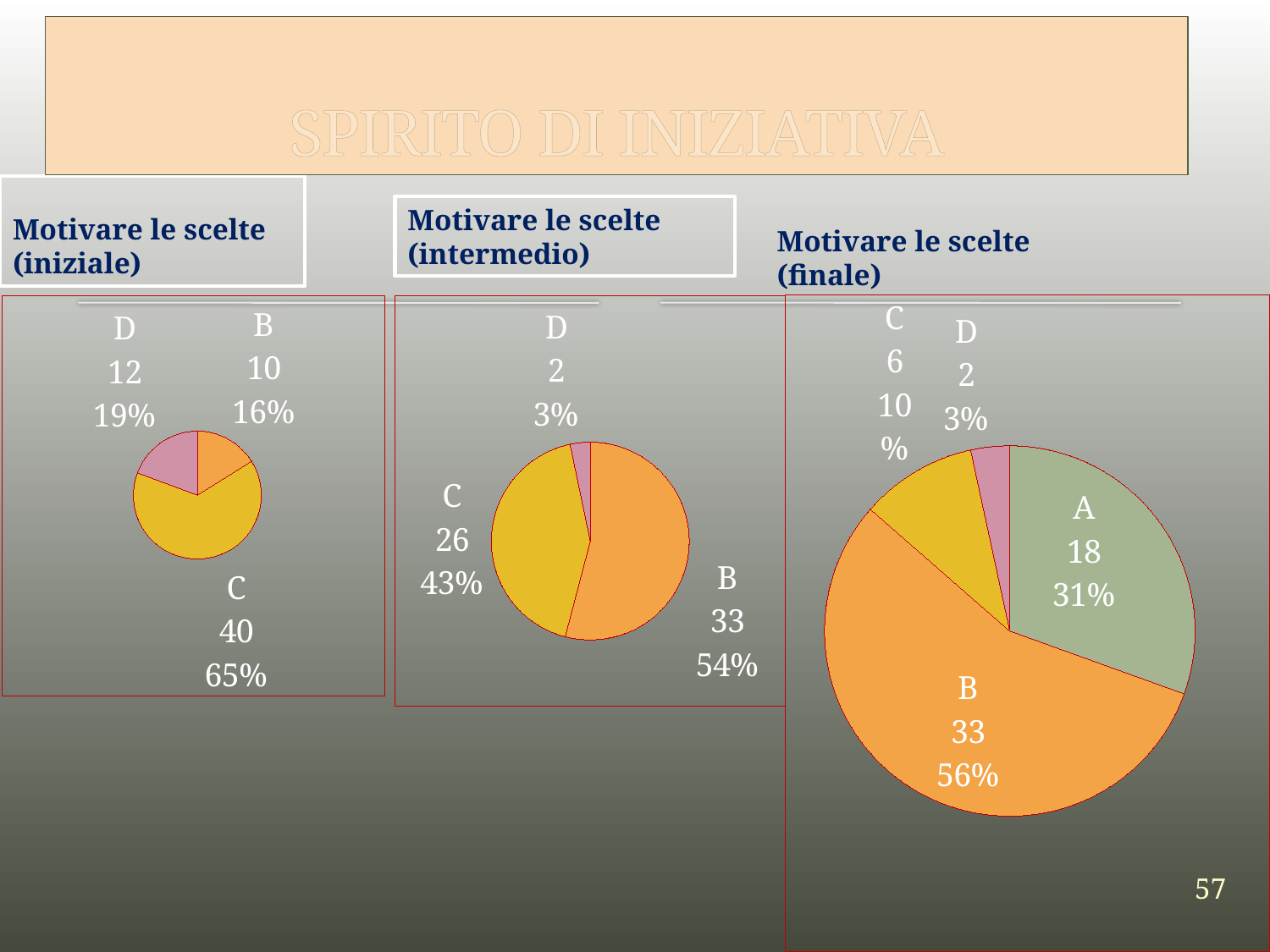

# SPIRITO DI INIZIATIVA
Motivare le scelte
(iniziale)
Motivare le scelte
(intermedio)
Motivare le scelte
(finale)

### Chart

| Category | Vendite |
|---|---|
| A | 18.0 |
| B | 33.0 |
| C | 6.0 |
| D | 2.0 |

### Chart

| Category | Vendite |
|---|---|
| A | 0.0 |
| B | 10.0 |
| C | 40.0 |
| D | 12.0 |

### Chart

| Category | Vendite |
|---|---|
| A | 0.0 |
| B | 33.0 |
| C | 26.0 |
| D | 2.0 |
57